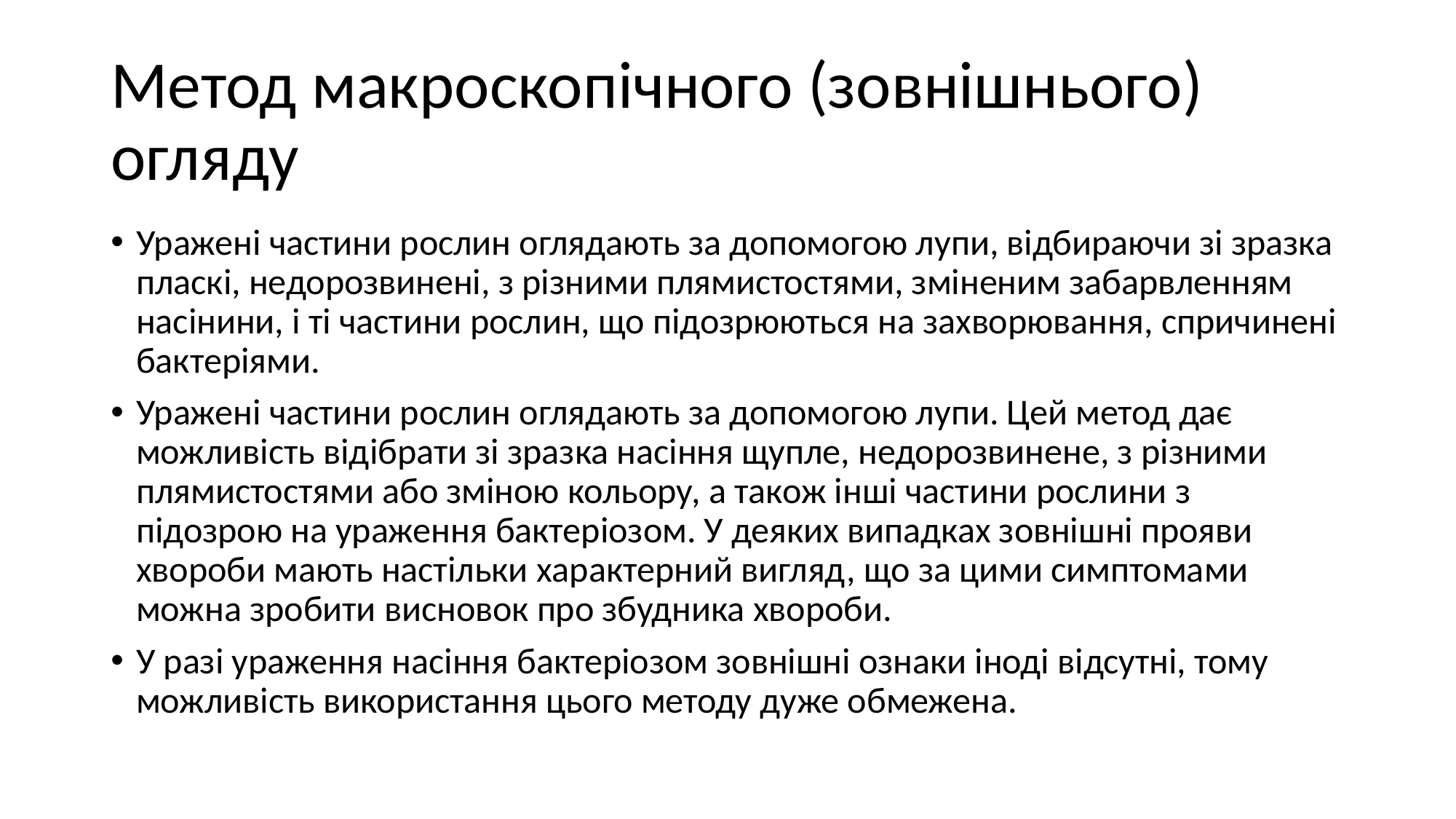

# Метод макроскопічного (зовнішнього) огляду
Уражені частини рослин оглядають за допомогою лупи, відбираючи зі зразка пласкі, недорозвинені, з різними плямистостями, зміненим забарвленням насінини, і ті частини рослин, що підозрюються на захворювання, спричинені бактеріями.
Уражені частини рослин оглядають за допомогою лупи. Цей метод дає можливість відібрати зі зразка насіння щупле, недорозвинене, з різними плямистостями або зміною кольору, а також інші частини рослини з підозрою на ураження бактеріозом. У деяких випадках зовнішні прояви хвороби мають настільки характерний вигляд, що за цими симптомами можна зробити висновок про збудника хвороби.
У разі ураження насіння бактеріозом зовнішні ознаки іноді відсутні, тому можливість використання цього методу дуже обмежена.